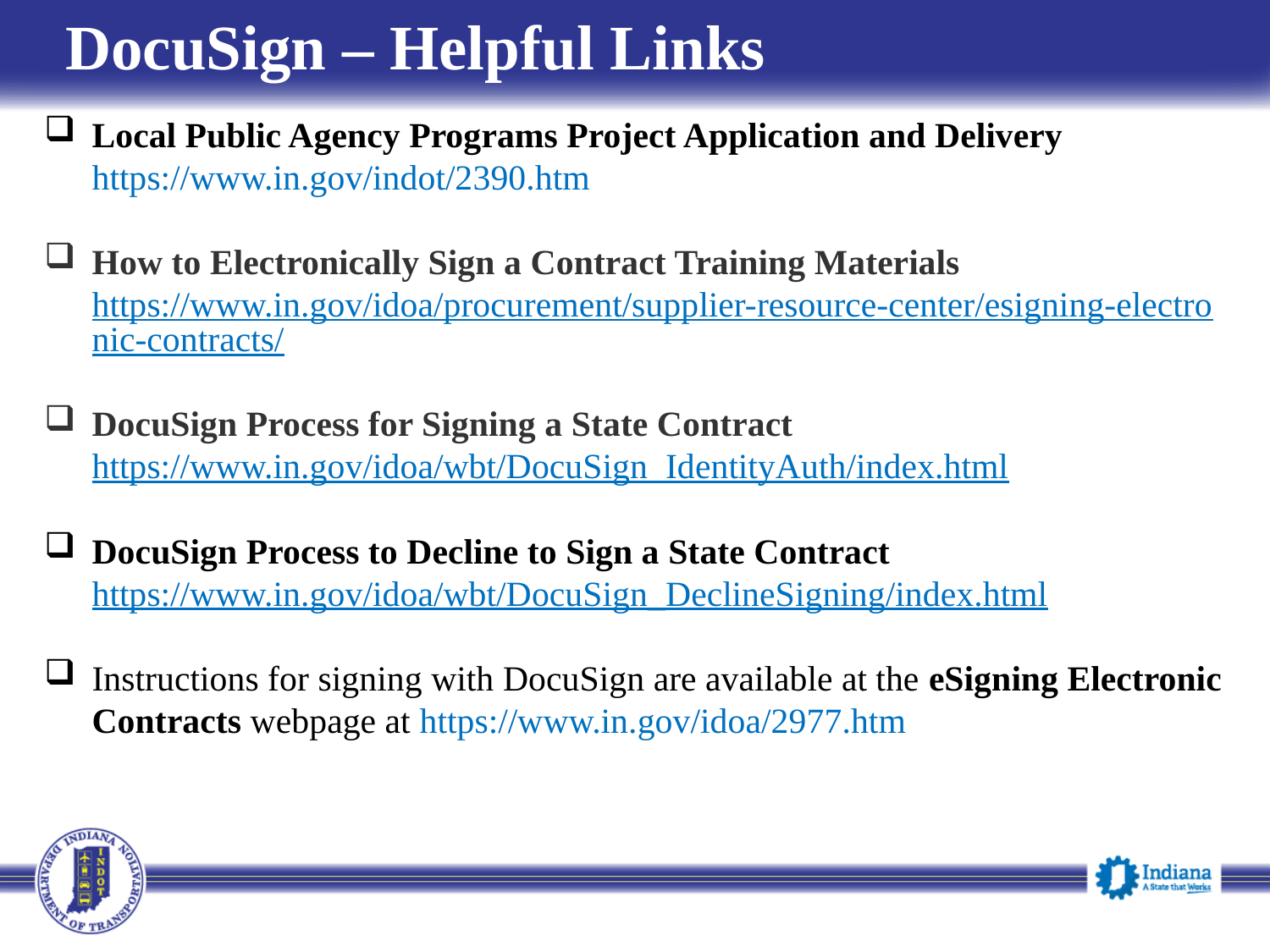

# DocuSign ‒ Helpful Links
Local Public Agency Programs Project Application and Delivery https://www.in.gov/indot/2390.htm

How to Electronically Sign a Contract Training Materials https://www.in.gov/idoa/procurement/supplier-resource-center/esigning-electronic-contracts/

DocuSign Process for Signing a State Contract https://www.in.gov/idoa/wbt/DocuSign_IdentityAuth/index.html

DocuSign Process to Decline to Sign a State Contract https://www.in.gov/idoa/wbt/DocuSign_DeclineSigning/index.html

Instructions for signing with DocuSign are available at the eSigning Electronic Contracts webpage at https://www.in.gov/idoa/2977.htm